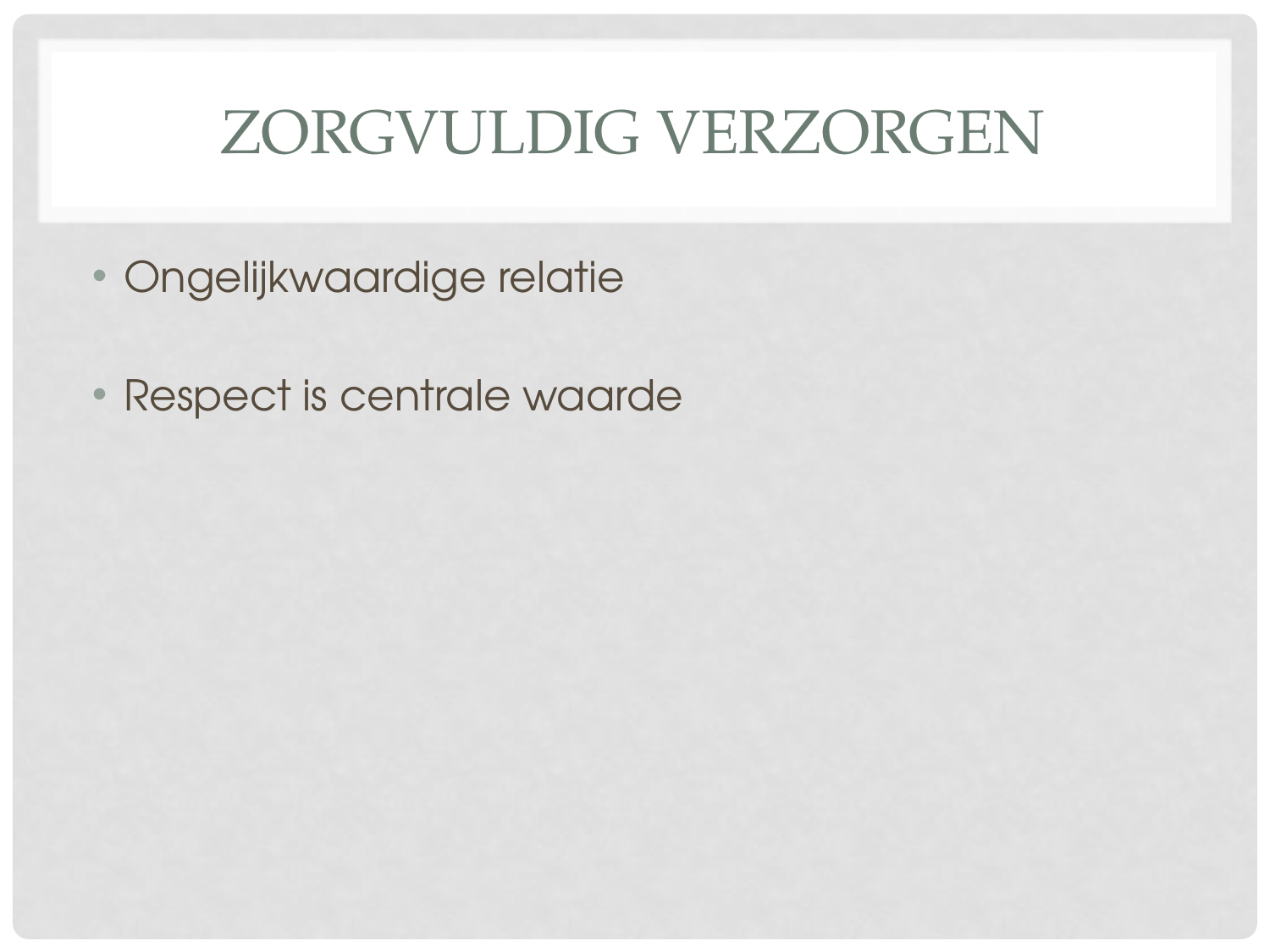

# Zorgvuldig verzorgen
Ongelijkwaardige relatie

Respect is centrale waarde